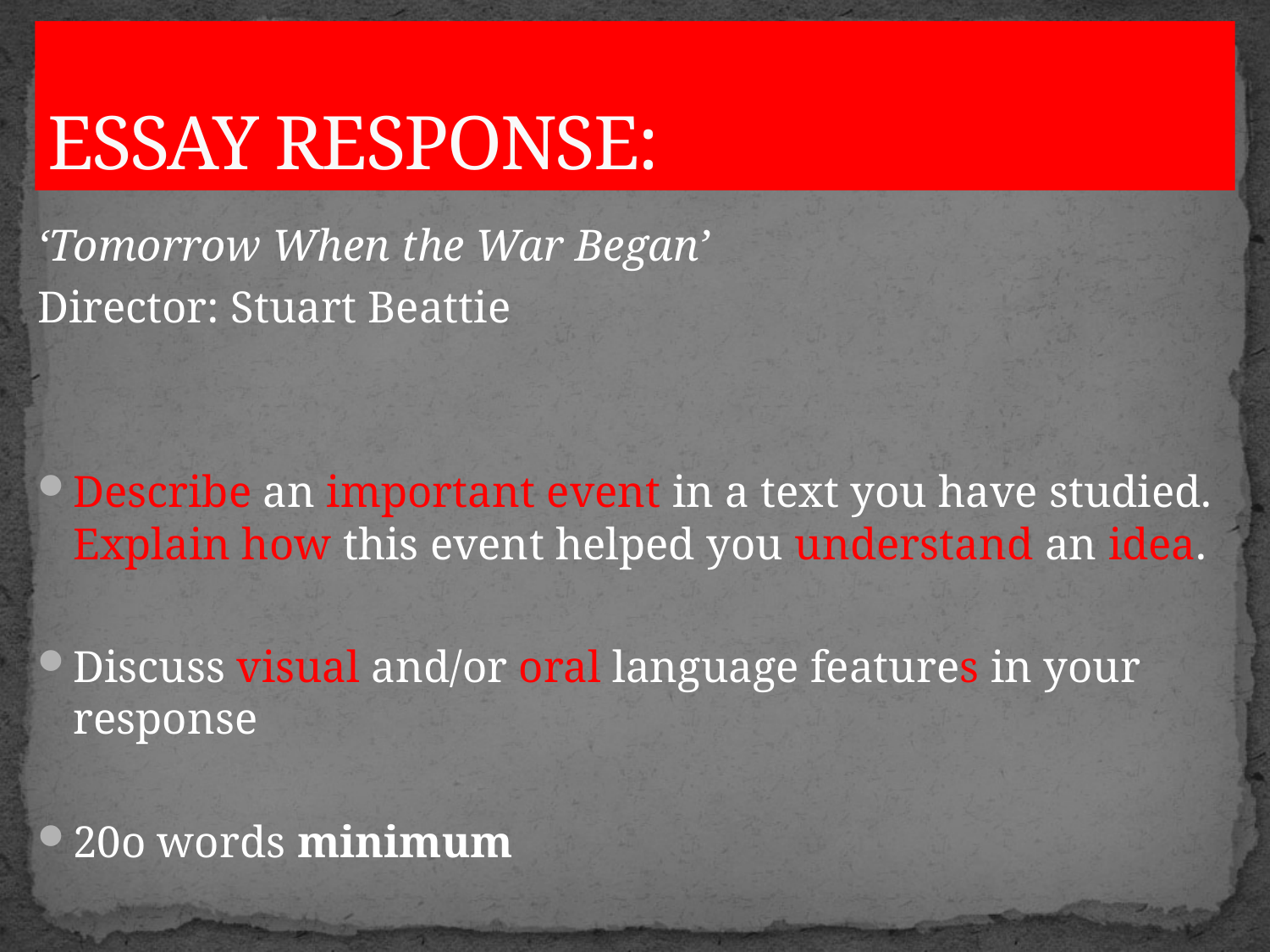

# ESSAY RESPONSE:
‘Tomorrow When the War Began’
Director: Stuart Beattie

Describe an important event in a text you have studied. Explain how this event helped you understand an idea.

Discuss visual and/or oral language features in your response

20o words minimum